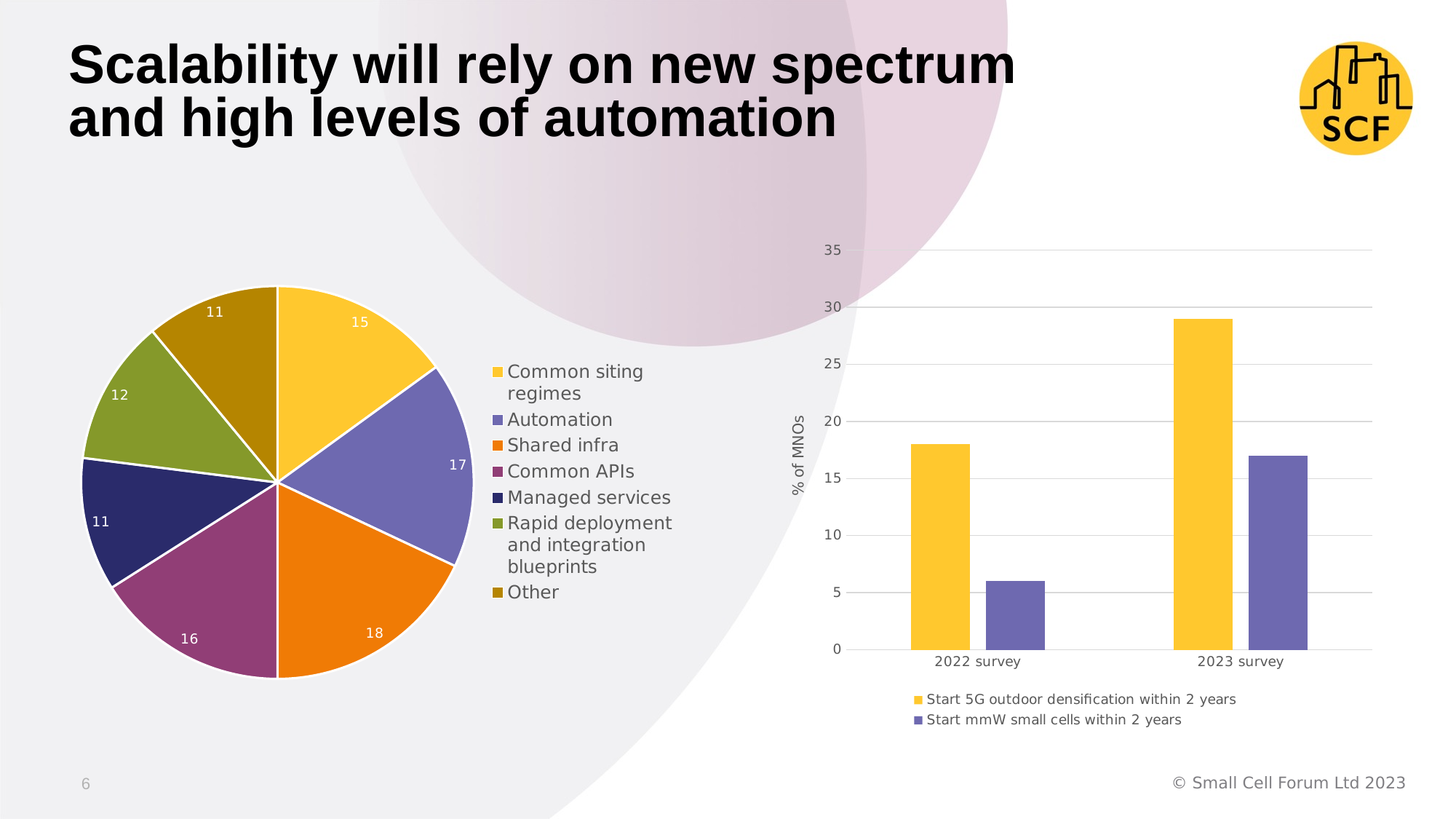

# Scalability will rely on new spectrum and high levels of automation

### Chart

| Category |  |
|---|---|
| Common siting regimes | 15.0 |
| Automation | 17.0 |
| Shared infra | 18.0 |
| Common APIs | 16.0 |
| Managed services | 11.0 |
| Rapid deployment and integration blueprints | 12.0 |
| Other | 11.0 |

### Chart

| Category | Start 5G outdoor densification within 2 years | Start mmW small cells within 2 years |
|---|---|---|
| 2022 survey | 18.0 | 6.0 |
| 2023 survey | 29.0 | 17.0 |
6
© Small Cell Forum Ltd 2023